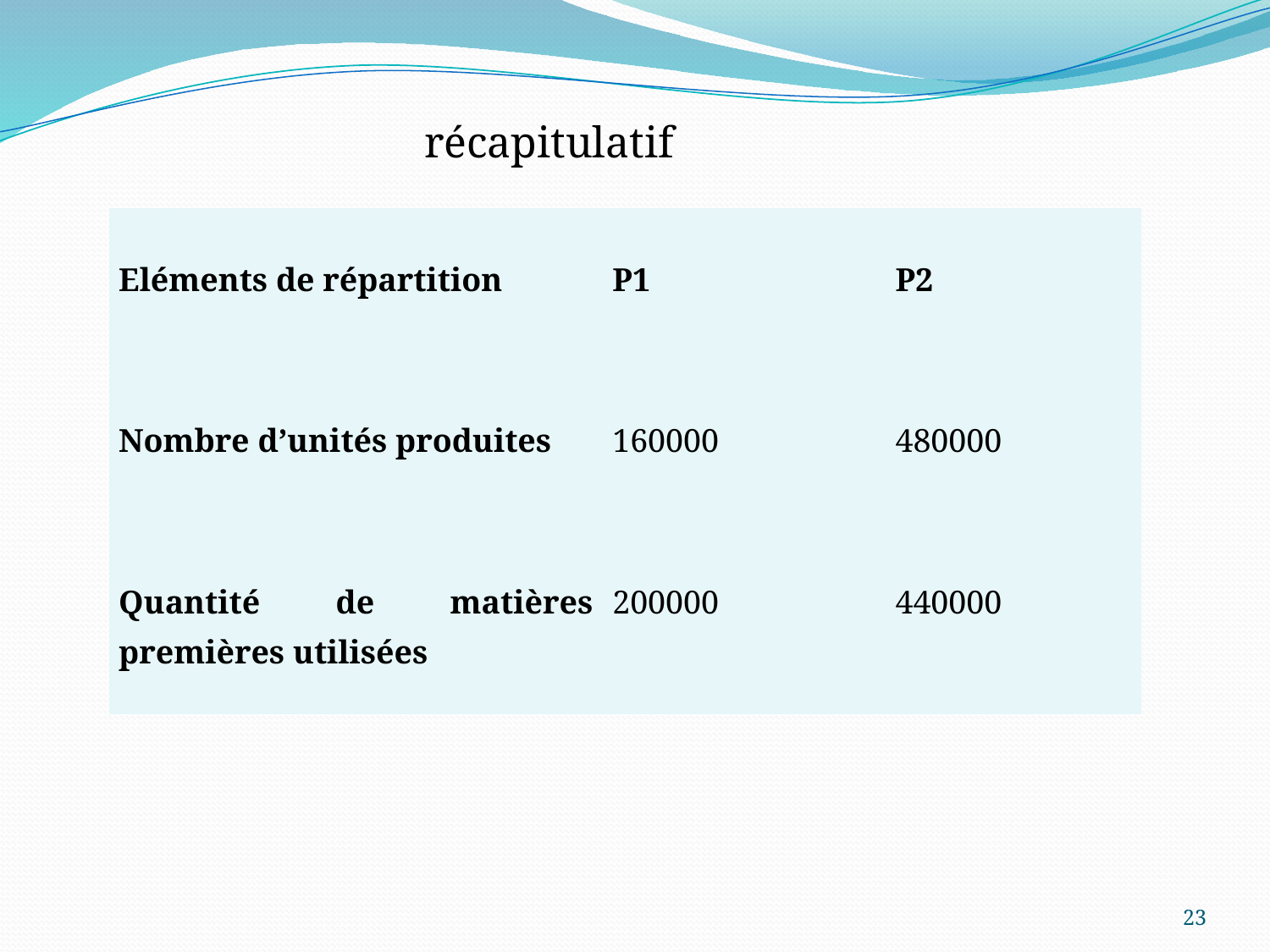

récapitulatif
| Eléments de répartition | P1 | P2 |
| --- | --- | --- |
| Nombre d’unités produites | 160000 | 480000 |
| Quantité de matières premières utilisées | 200000 | 440000 |
23